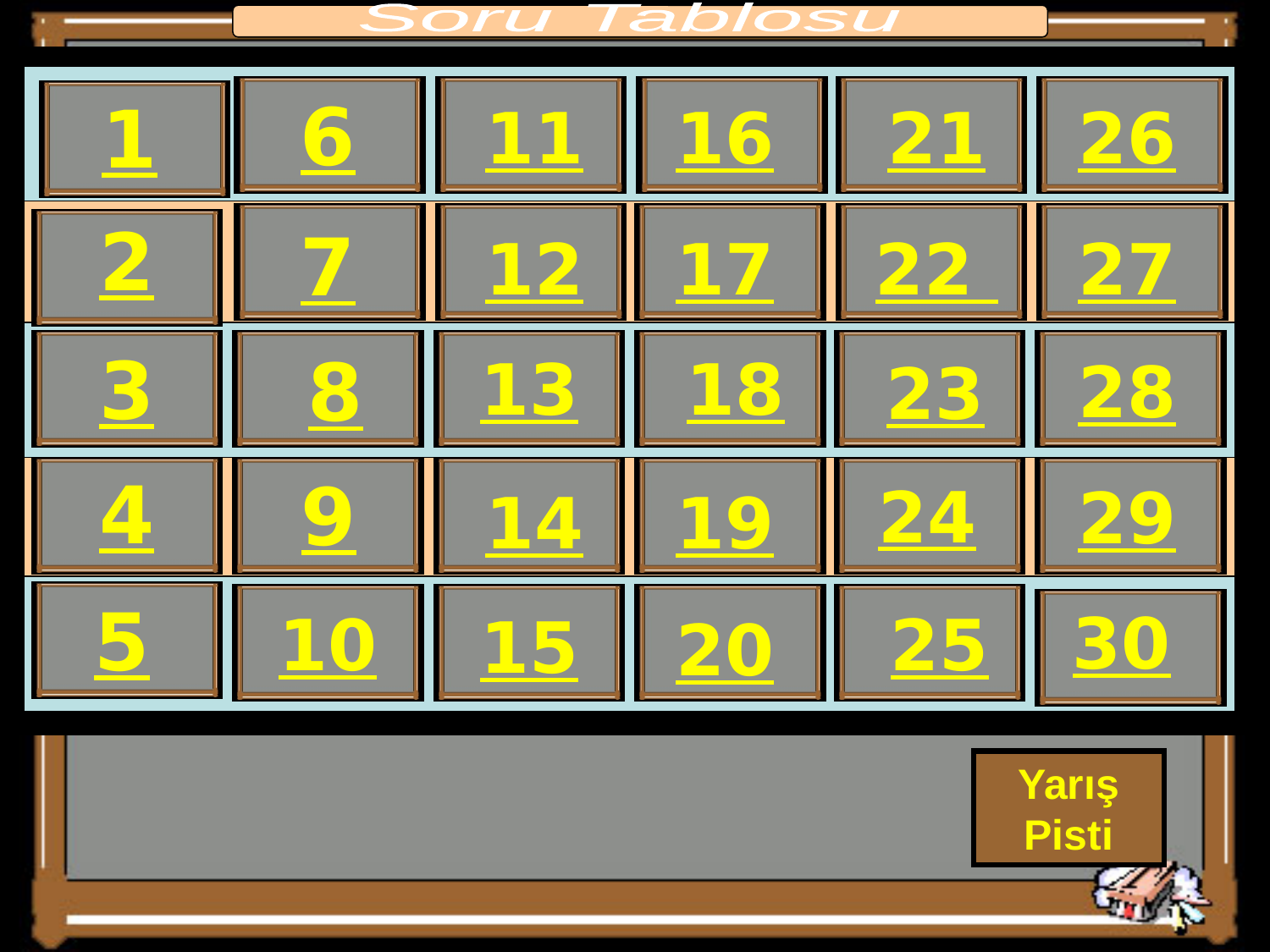

Soru Tablosu

6

1
11
16
21
26

2

7
12
17
22
27

3
8
13
18
28
23

4
9
24
29
14
19

5

30
10
25
15
20
Yarış Pisti